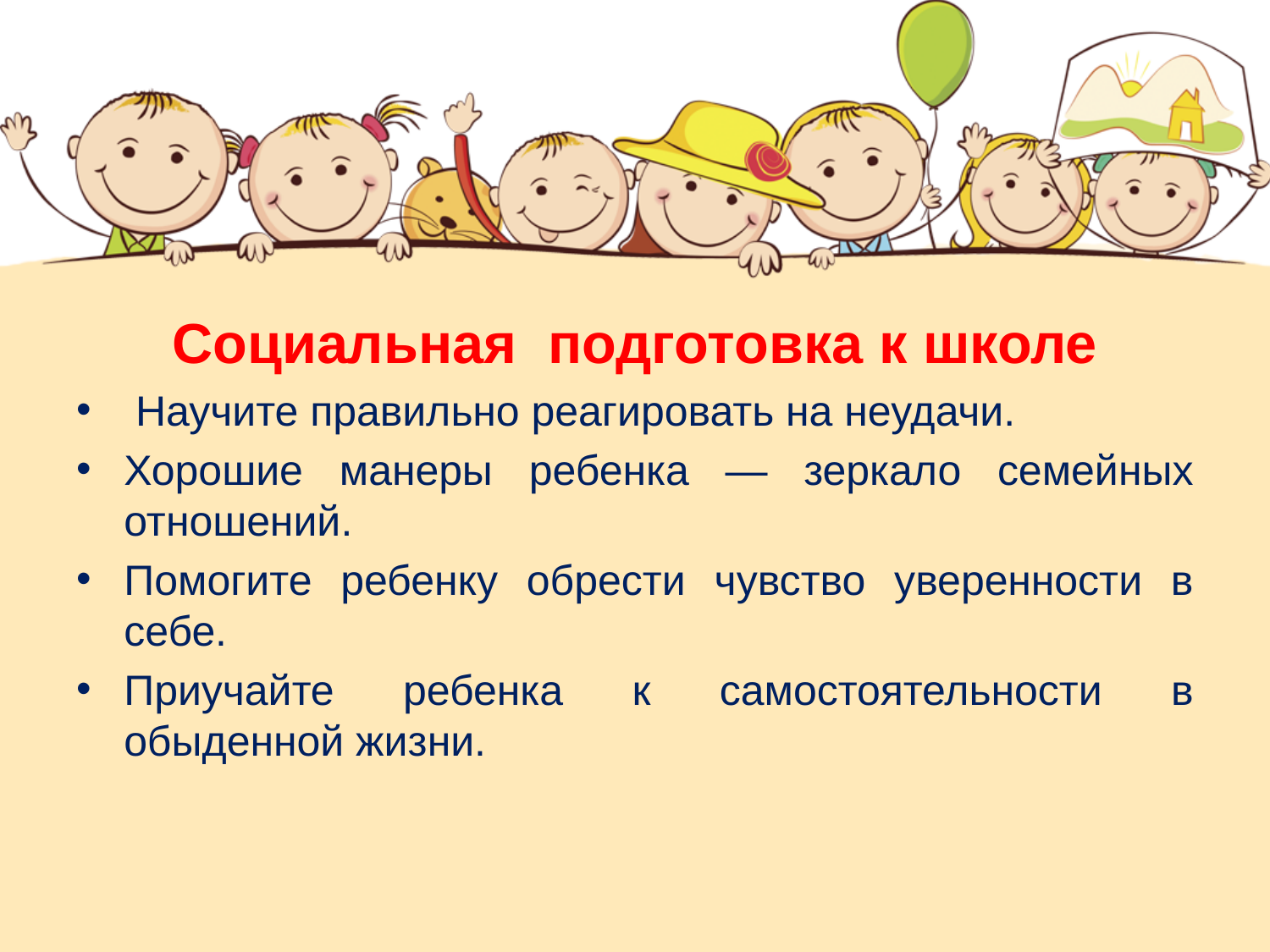

#

Социальная  подготовка к школе
 Научите правильно реагировать на неудачи.
Хорошие манеры ребенка — зеркало семейных отношений.
Помогите ребенку обрести чувство уверенности в себе.
Приучайте ребенка к самостоятельности в обыденной жизни.